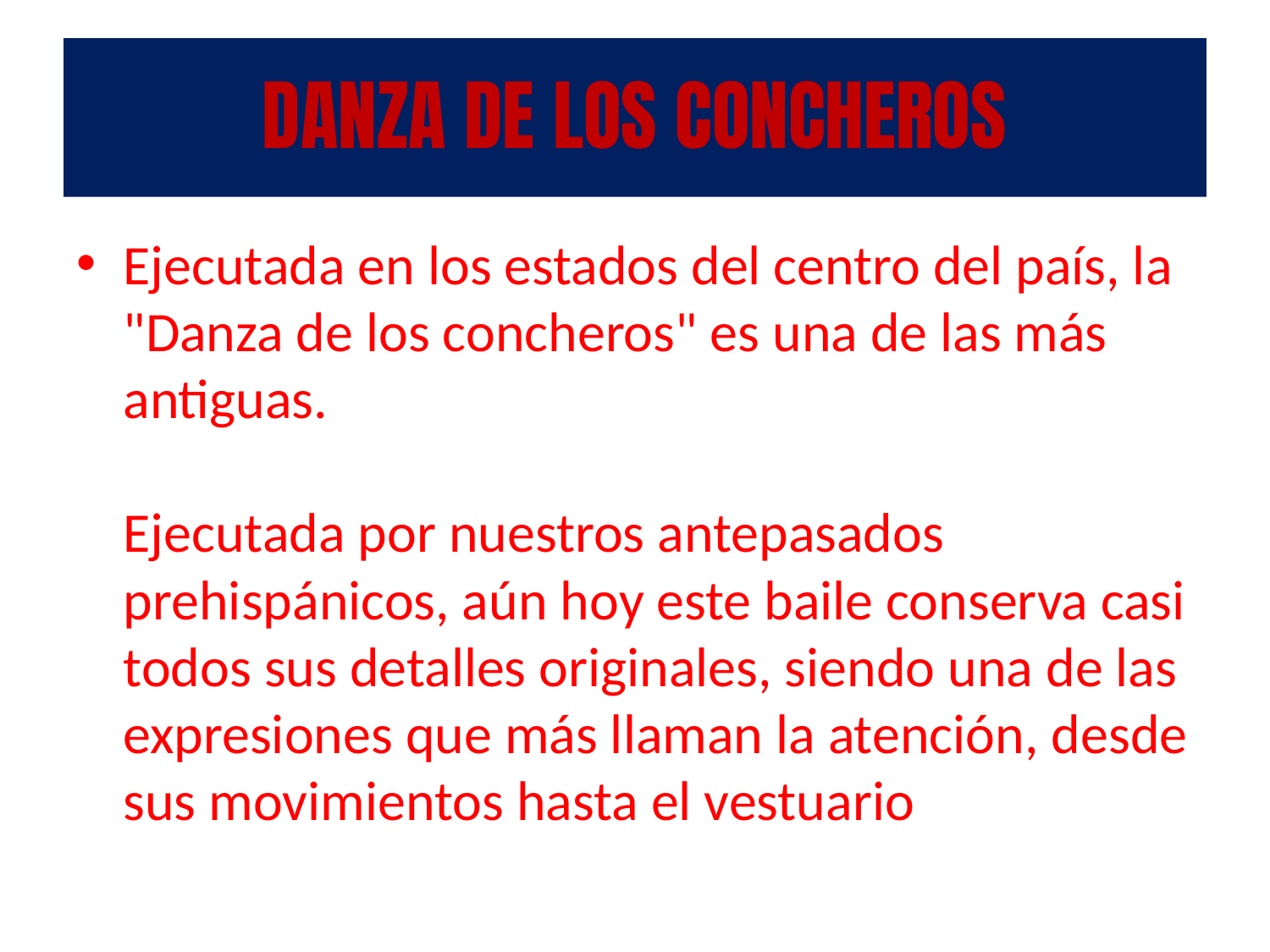

# DANZA DE LOS CONCHEROS
Ejecutada en los estados del centro del país, la "Danza de los concheros" es una de las más antiguas.
Ejecutada por nuestros antepasados prehispánicos, aún hoy este baile conserva casi todos sus detalles originales, siendo una de las expresiones que más llaman la atención, desde sus movimientos hasta el vestuario